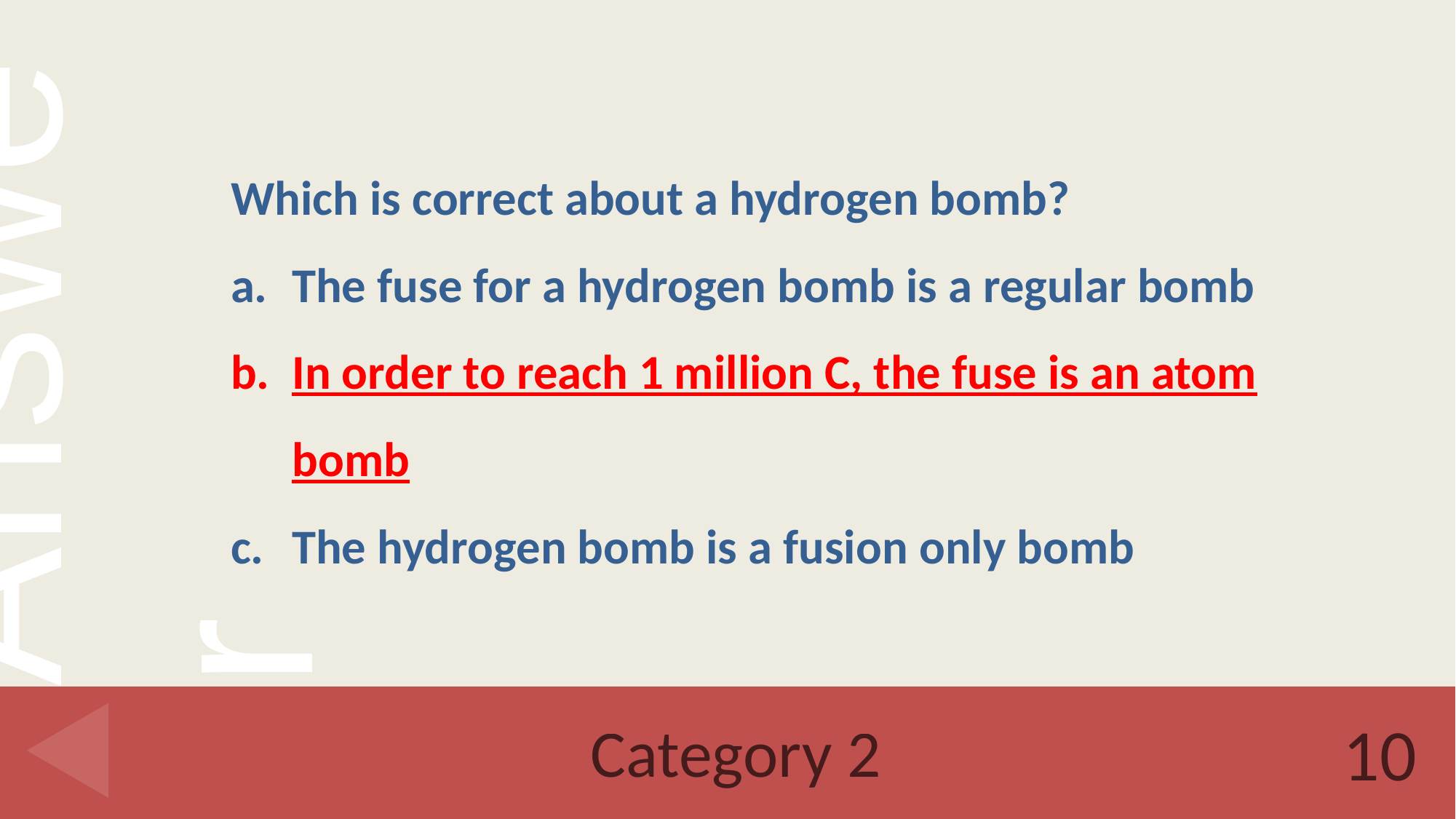

Which is correct about a hydrogen bomb?
The fuse for a hydrogen bomb is a regular bomb
In order to reach 1 million C, the fuse is an atom bomb
The hydrogen bomb is a fusion only bomb
# Category 2
10